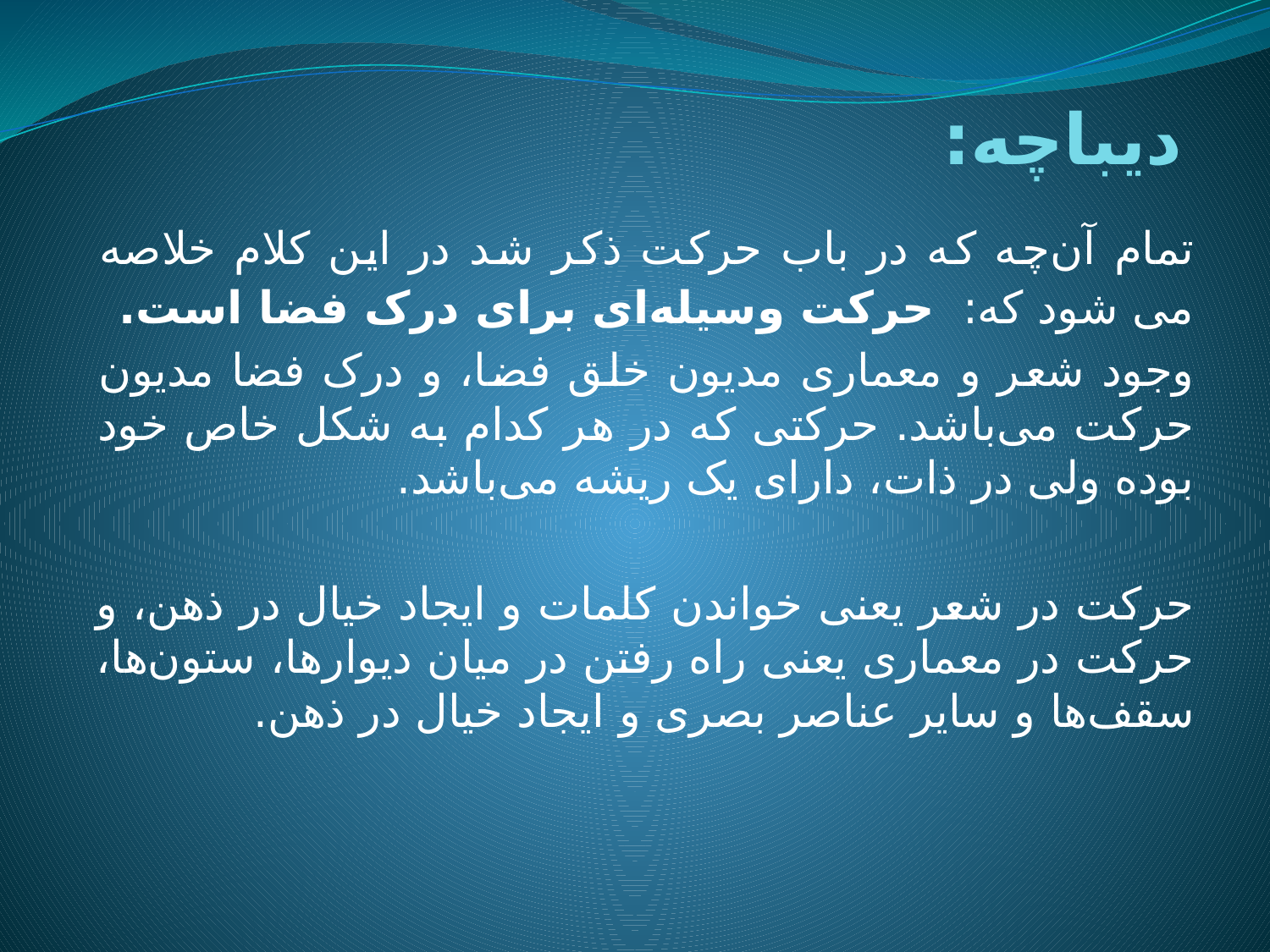

دیباچه:

تمام آن‌چه که در باب حرکت ذکر شد در این کلام خلاصه می شود که:  حرکت وسیله‌ای برای درک فضا است.
وجود شعر و معماری مدیون خلق فضا، و درک فضا مدیون حرکت می‌باشد. حرکتی که در هر کدام به شکل خاص خود بوده ولی در ذات، دارای یک ریشه می‌باشد.

حرکت در شعر یعنی خواندن کلمات و ایجاد خیال در ذهن، و حرکت در معماری یعنی راه رفتن در میان دیوارها، ستون‌ها، سقف‌ها و سایر عناصر بصری و ایجاد خیال در ذهن.